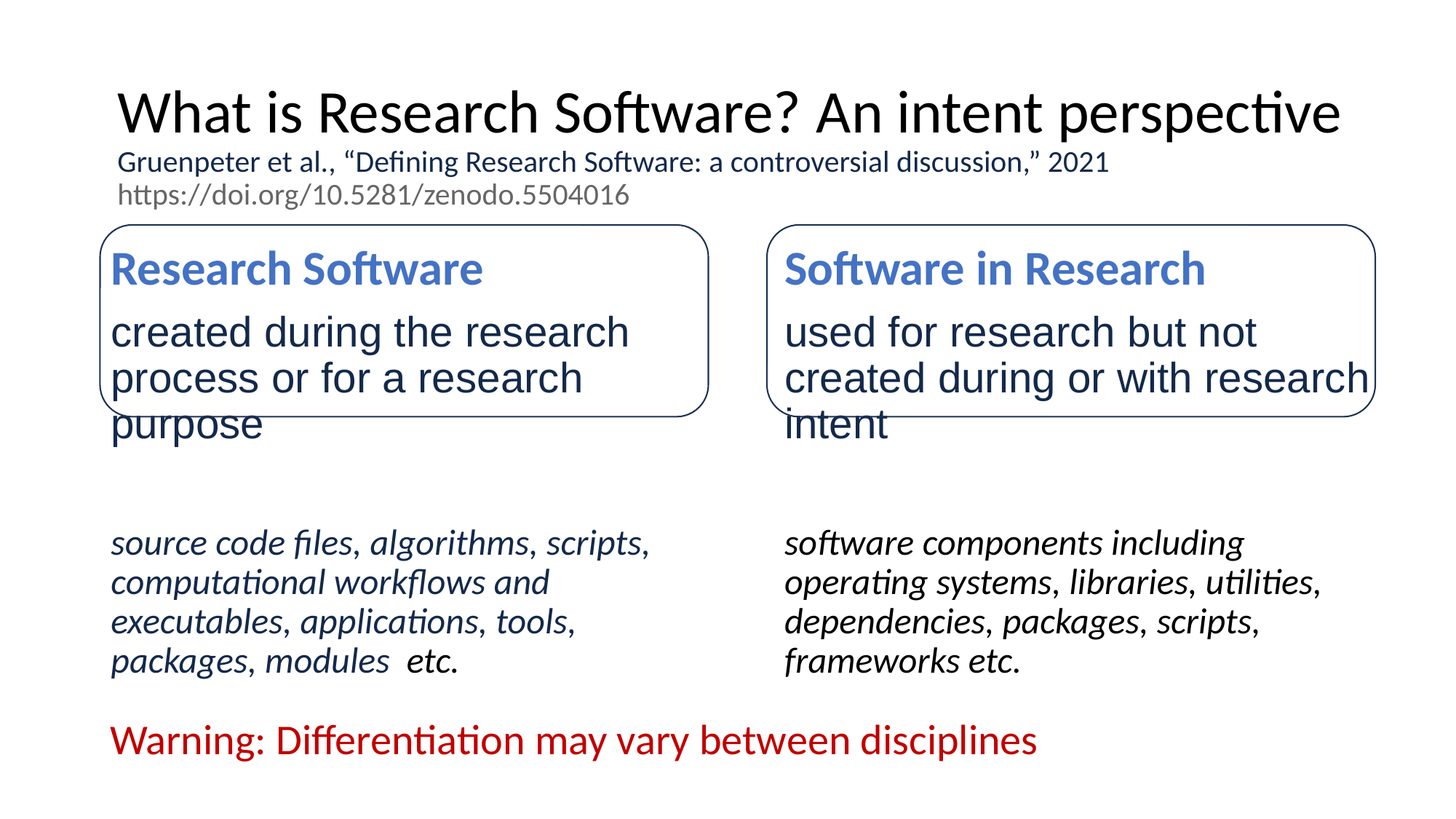

# What is Research Software? An intent perspective Gruenpeter et al., “Defining Research Software: a controversial discussion,” 2021 https://doi.org/10.5281/zenodo.5504016

Research Software
created during the research process or for a research purpose

source code files, algorithms, scripts, computational workflows and executables, applications, tools, packages, modules  etc.
Software in Research
used for research but not created during or with research intent

software components including operating systems, libraries, utilities, dependencies, packages, scripts, frameworks etc.
Warning: Differentiation may vary between disciplines